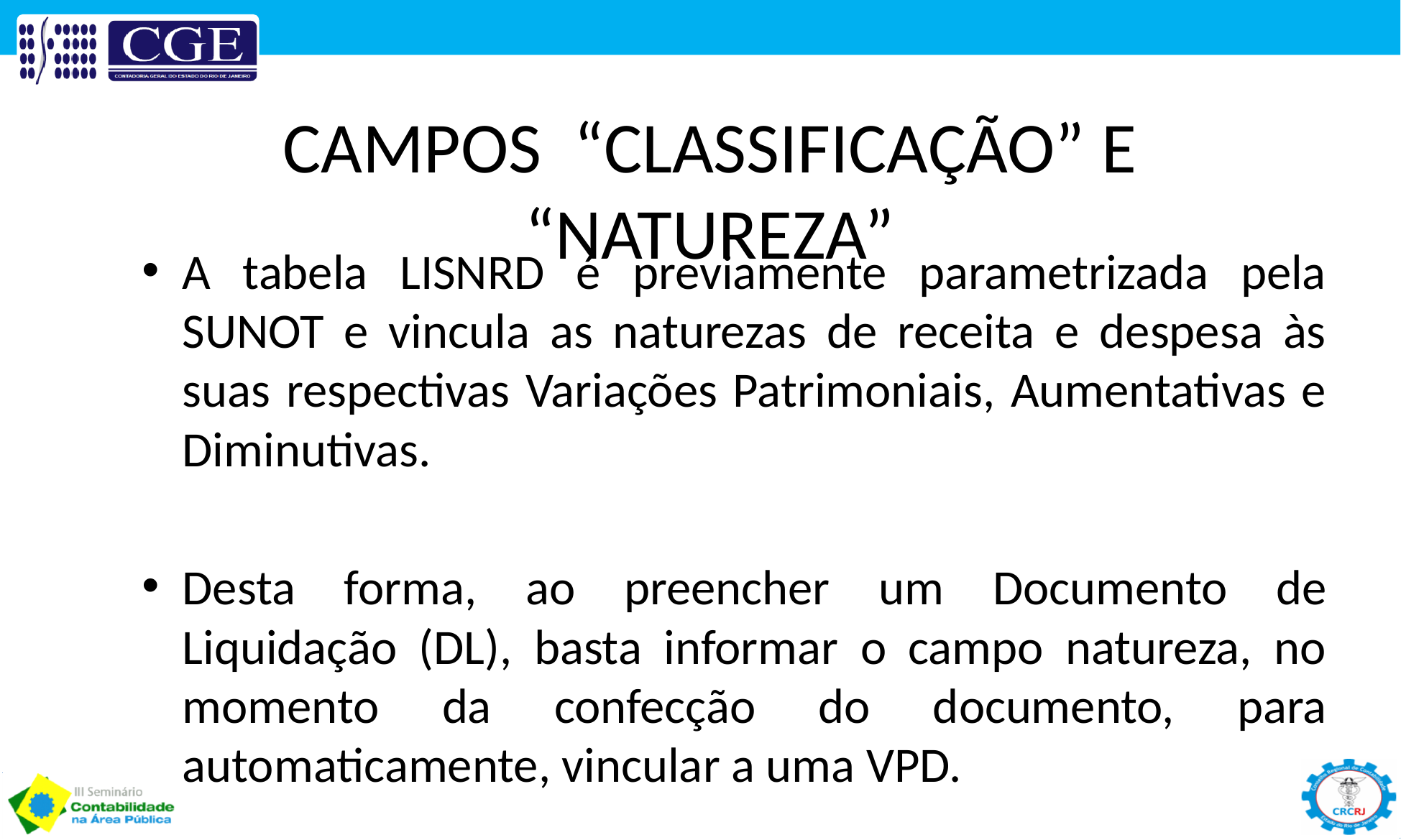

CAMPOS  “CLASSIFICAÇÃO” E “NATUREZA”
A tabela LISNRD é previamente parametrizada pela SUNOT e vincula as naturezas de receita e despesa às suas respectivas Variações Patrimoniais, Aumentativas e Diminutivas.

Desta forma, ao preencher um Documento de Liquidação (DL), basta informar o campo natureza, no momento da confecção do documento, para automaticamente, vincular a uma VPD.